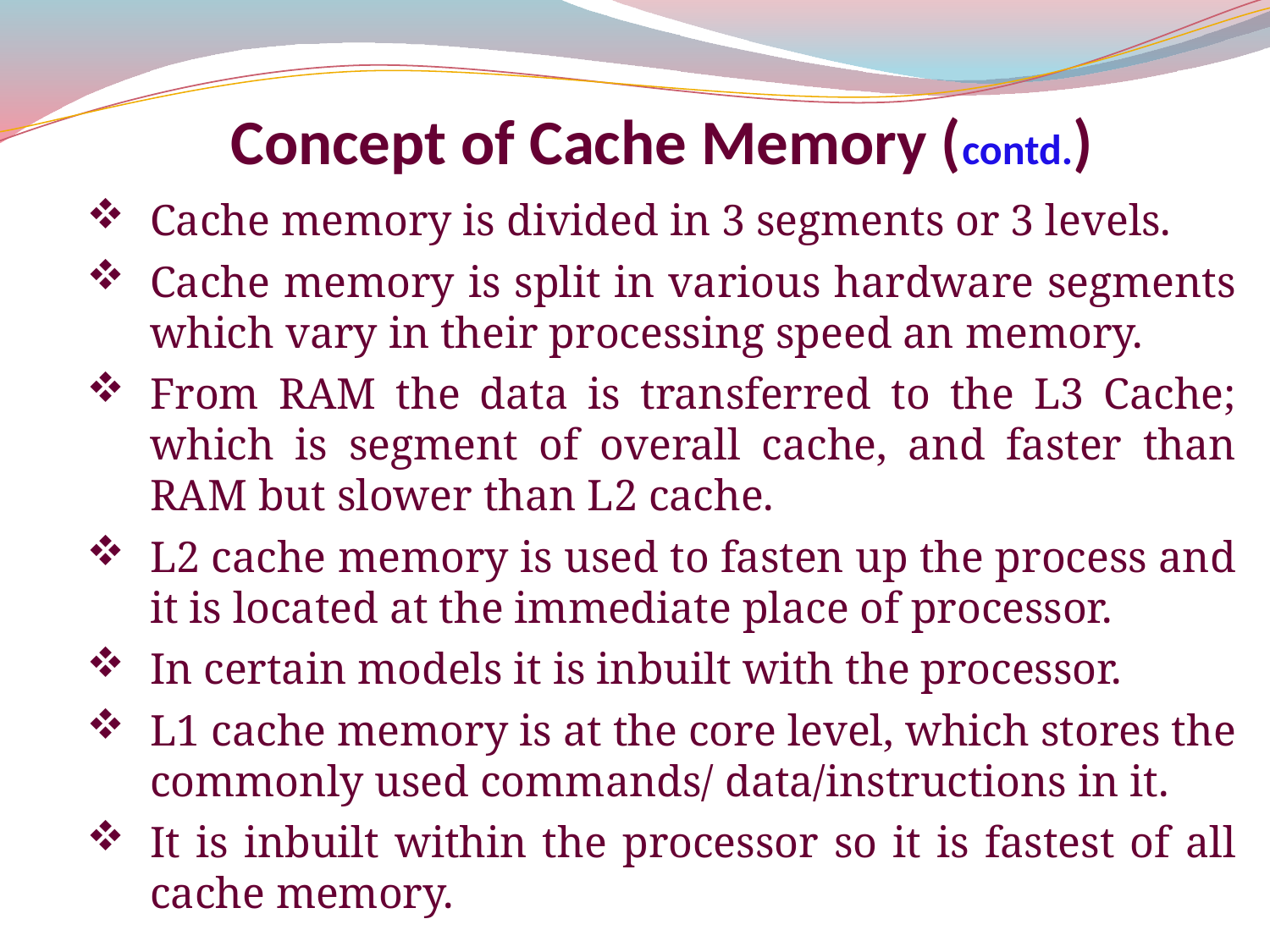

Concept of Cache Memory (contd.)
Cache memory is divided in 3 segments or 3 levels.
Cache memory is split in various hardware segments which vary in their processing speed an memory.
From RAM the data is transferred to the L3 Cache; which is segment of overall cache, and faster than RAM but slower than L2 cache.
L2 cache memory is used to fasten up the process and it is located at the immediate place of processor.
In certain models it is inbuilt with the processor.
L1 cache memory is at the core level, which stores the commonly used commands/ data/instructions in it.
It is inbuilt within the processor so it is fastest of all cache memory.